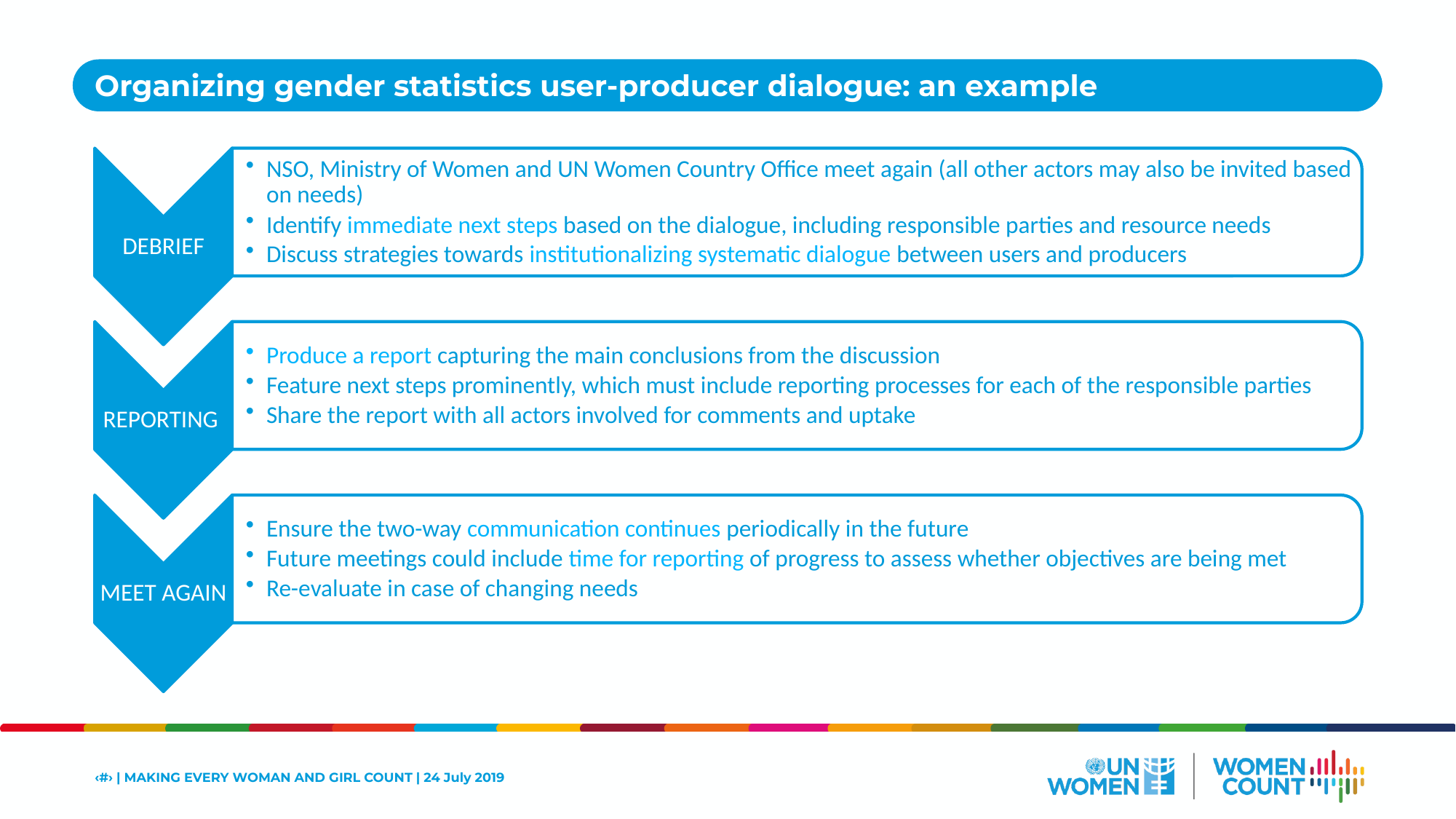

Organizing gender statistics user-producer dialogue: an example
DEBRIEF
NSO, Ministry of Women and UN Women Country Office meet again (all other actors may also be invited based on needs)
Identify immediate next steps based on the dialogue, including responsible parties and resource needs
Discuss strategies towards institutionalizing systematic dialogue between users and producers
REPORTING
Produce a report capturing the main conclusions from the discussion
Feature next steps prominently, which must include reporting processes for each of the responsible parties
Share the report with all actors involved for comments and uptake
MEET AGAIN
Ensure the two-way communication continues periodically in the future
Future meetings could include time for reporting of progress to assess whether objectives are being met
Re-evaluate in case of changing needs
‹#› | MAKING EVERY WOMAN AND GIRL COUNT | 24 July 2019